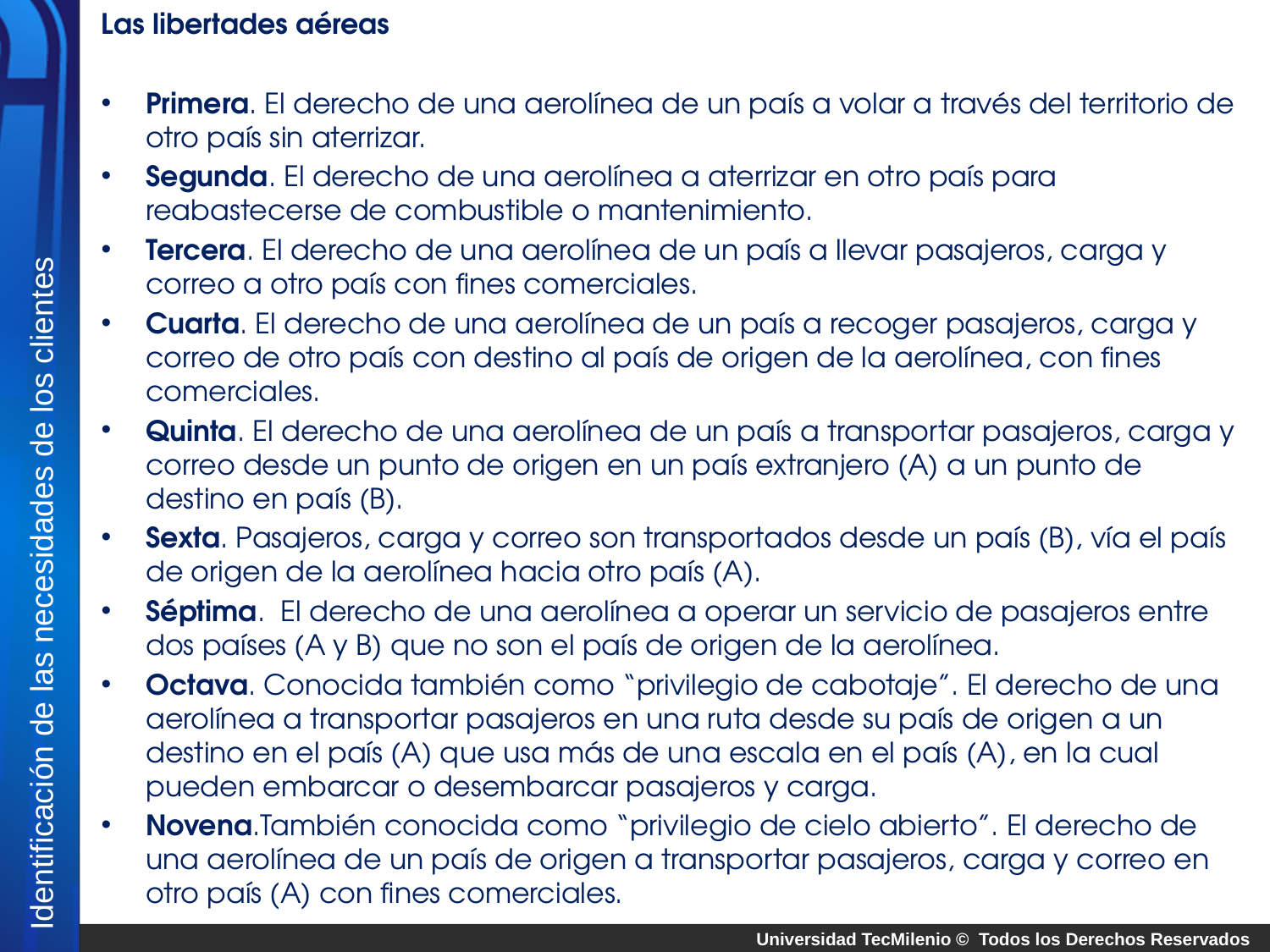

Las libertades aéreas

Primera. El derecho de una aerolínea de un país a volar a través del territorio de otro país sin aterrizar.
Segunda. El derecho de una aerolínea a aterrizar en otro país para reabastecerse de combustible o mantenimiento.
Tercera. El derecho de una aerolínea de un país a llevar pasajeros, carga y correo a otro país con fines comerciales.
Cuarta. El derecho de una aerolínea de un país a recoger pasajeros, carga y correo de otro país con destino al país de origen de la aerolínea, con fines comerciales.
Quinta. El derecho de una aerolínea de un país a transportar pasajeros, carga y correo desde un punto de origen en un país extranjero (A) a un punto de destino en país (B).
Sexta. Pasajeros, carga y correo son transportados desde un país (B), vía el país de origen de la aerolínea hacia otro país (A).
Séptima.  El derecho de una aerolínea a operar un servicio de pasajeros entre dos países (A y B) que no son el país de origen de la aerolínea.
Octava. Conocida también como “privilegio de cabotaje”. El derecho de una aerolínea a transportar pasajeros en una ruta desde su país de origen a un destino en el país (A) que usa más de una escala en el país (A), en la cual pueden embarcar o desembarcar pasajeros y carga.
Novena.También conocida como “privilegio de cielo abierto”. El derecho de una aerolínea de un país de origen a transportar pasajeros, carga y correo en otro país (A) con fines comerciales.

Identificación de las necesidades de los clientes